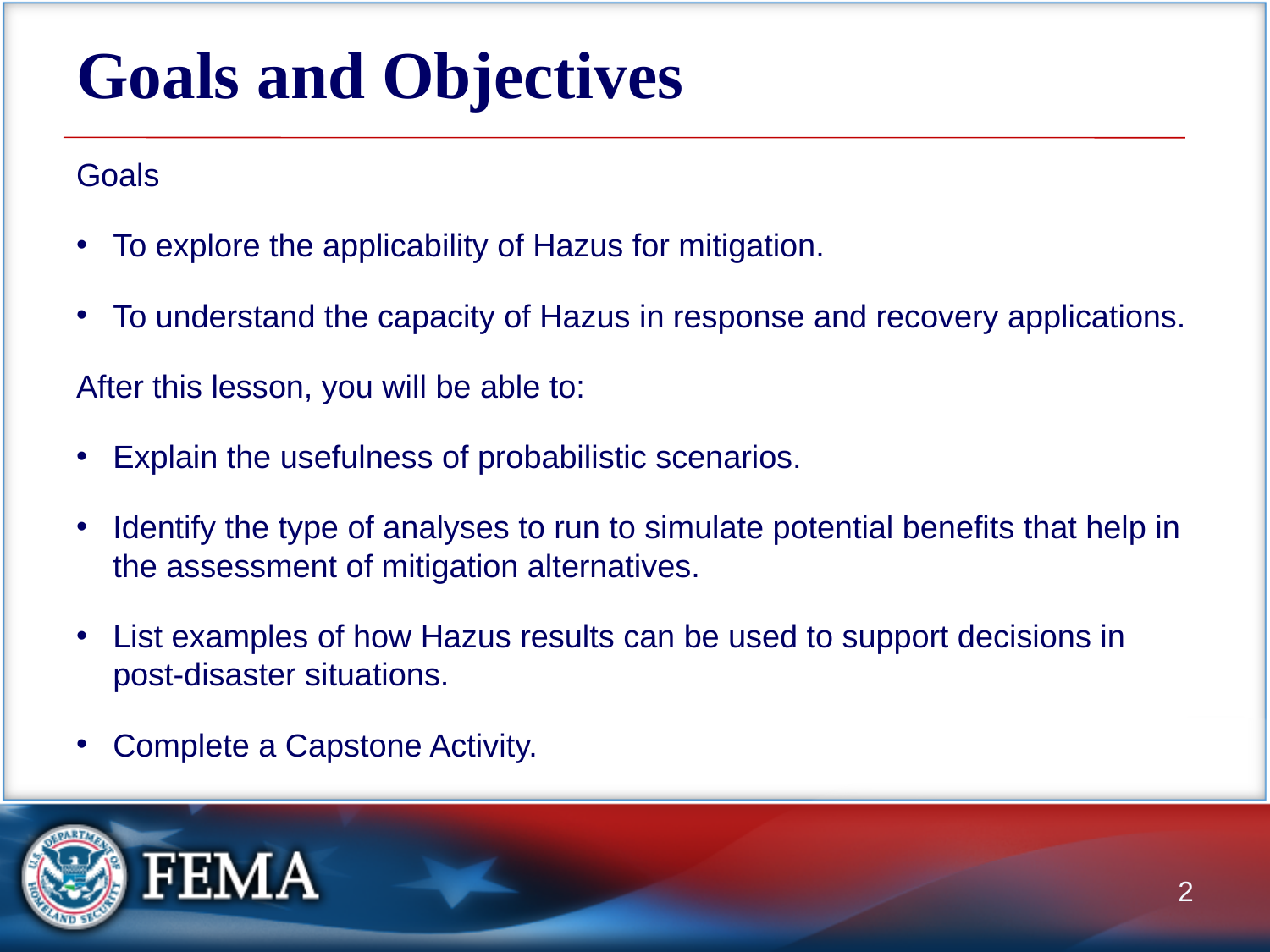

# Goals and Objectives
Goals
To explore the applicability of Hazus for mitigation.
To understand the capacity of Hazus in response and recovery applications.
After this lesson, you will be able to:
Explain the usefulness of probabilistic scenarios.
Identify the type of analyses to run to simulate potential benefits that help in the assessment of mitigation alternatives.
List examples of how Hazus results can be used to support decisions in post-disaster situations.
Complete a Capstone Activity.
2